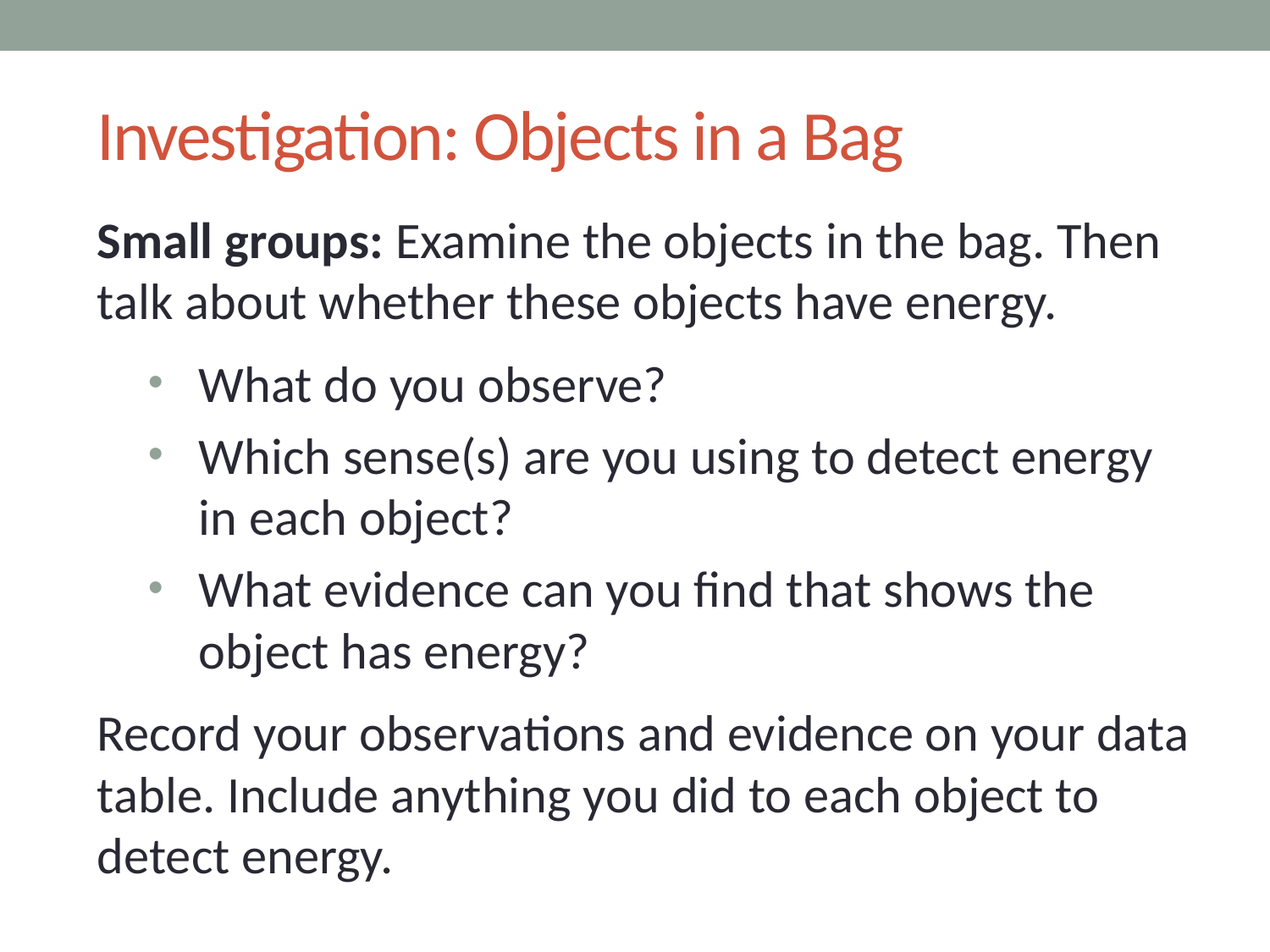

# Investigation: Objects in a Bag
Small groups: Examine the objects in the bag. Then talk about whether these objects have energy.
What do you observe?
Which sense(s) are you using to detect energy in each object?
What evidence can you find that shows the object has energy?
Record your observations and evidence on your data table. Include anything you did to each object to detect energy.